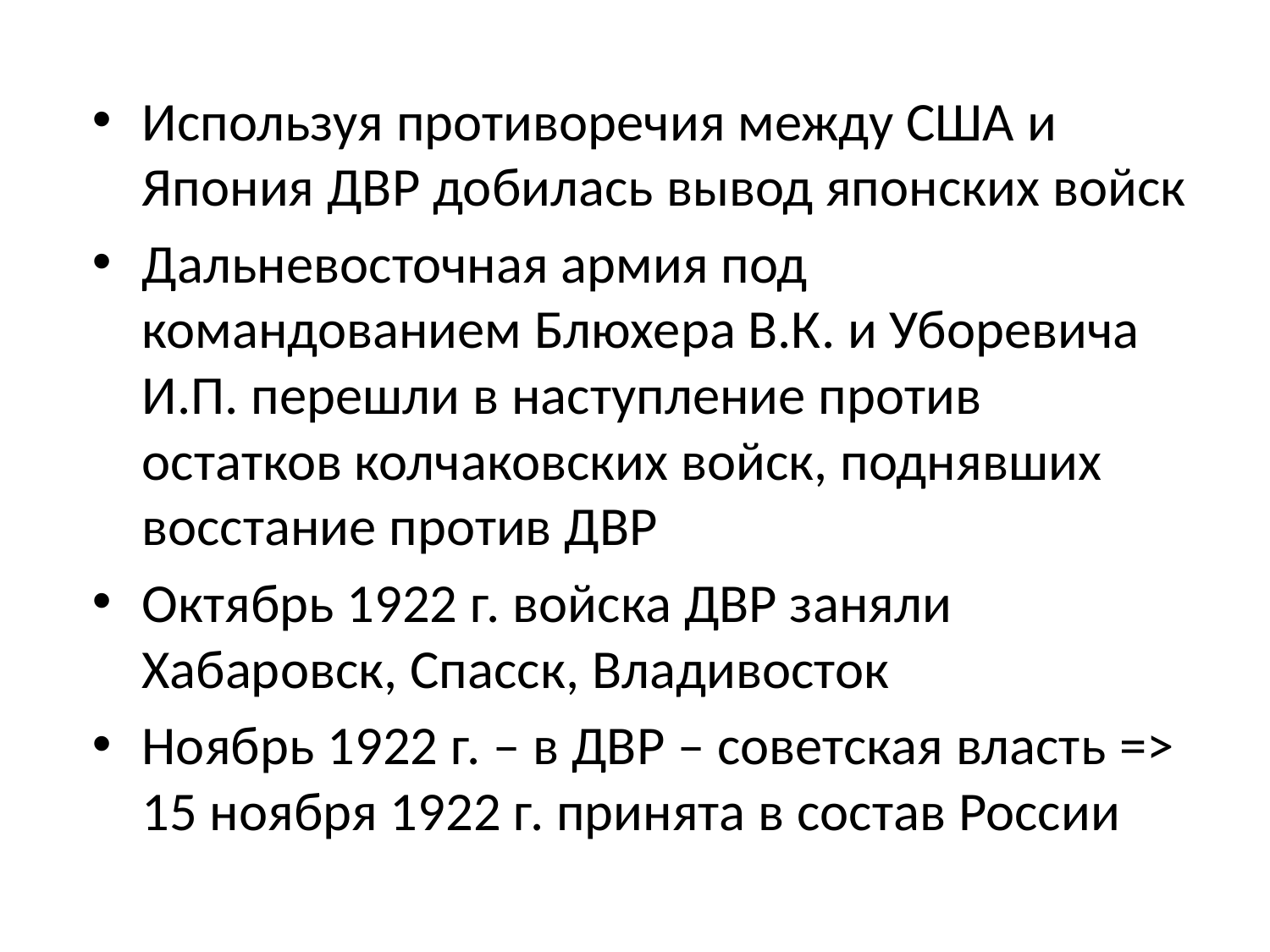

Используя противоречия между США и Япония ДВР добилась вывод японских войск
Дальневосточная армия под командованием Блюхера В.К. и Уборевича И.П. перешли в наступление против остатков колчаковских войск, поднявших восстание против ДВР
Октябрь 1922 г. войска ДВР заняли Хабаровск, Спасск, Владивосток
Ноябрь 1922 г. – в ДВР – советская власть => 15 ноября 1922 г. принята в состав России